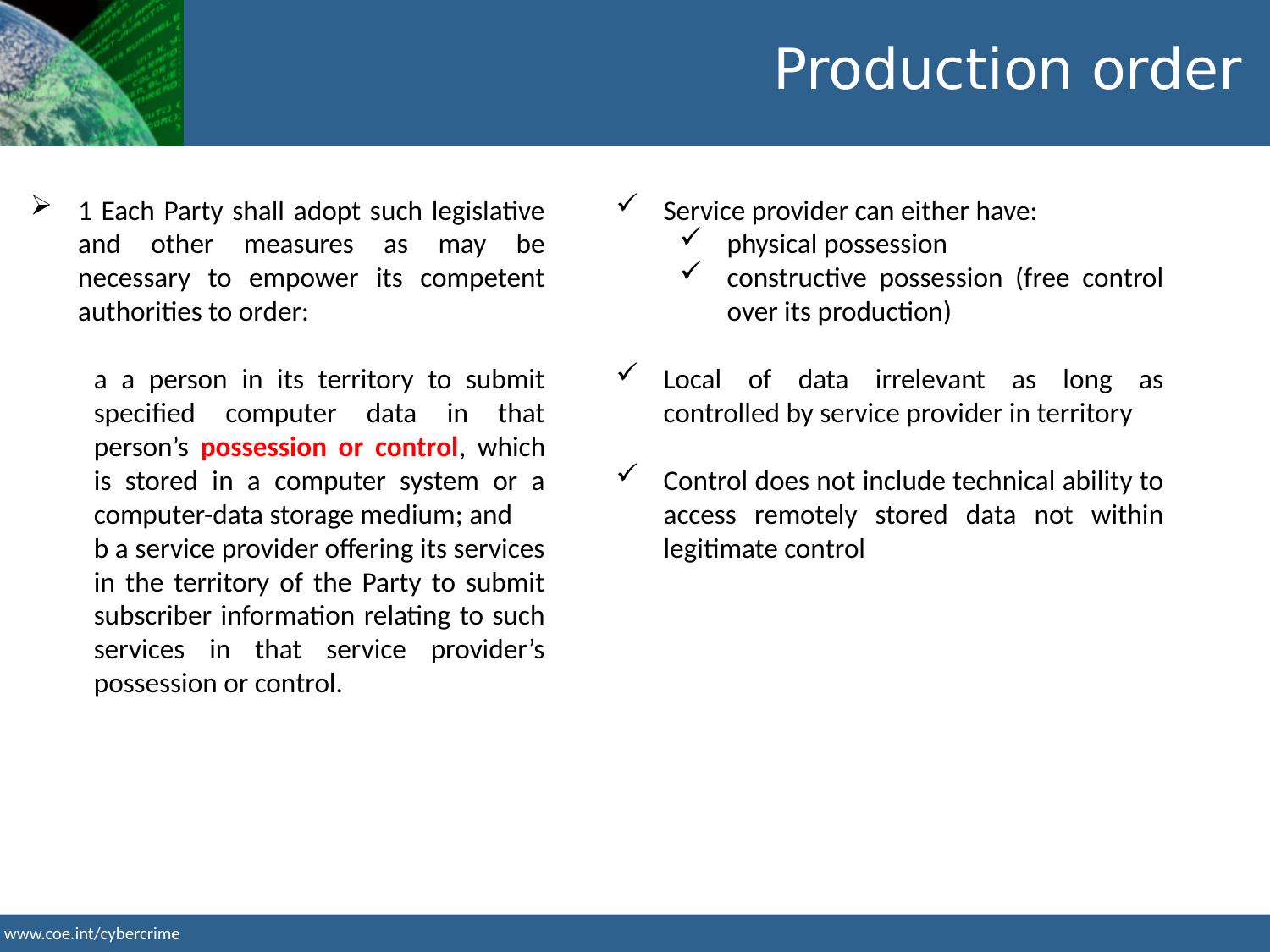

Production order
1 Each Party shall adopt such legislative and other measures as may be necessary to empower its competent authorities to order:

a a person in its territory to submit specified computer data in that person’s possession or control, which is stored in a computer system or a computer-data storage medium; and
b a service provider offering its services in the territory of the Party to submit subscriber information relating to such services in that service provider’s possession or control.
Service provider can either have:
physical possession
constructive possession (free control over its production)

Local of data irrelevant as long as controlled by service provider in territory

Control does not include technical ability to access remotely stored data not within legitimate control